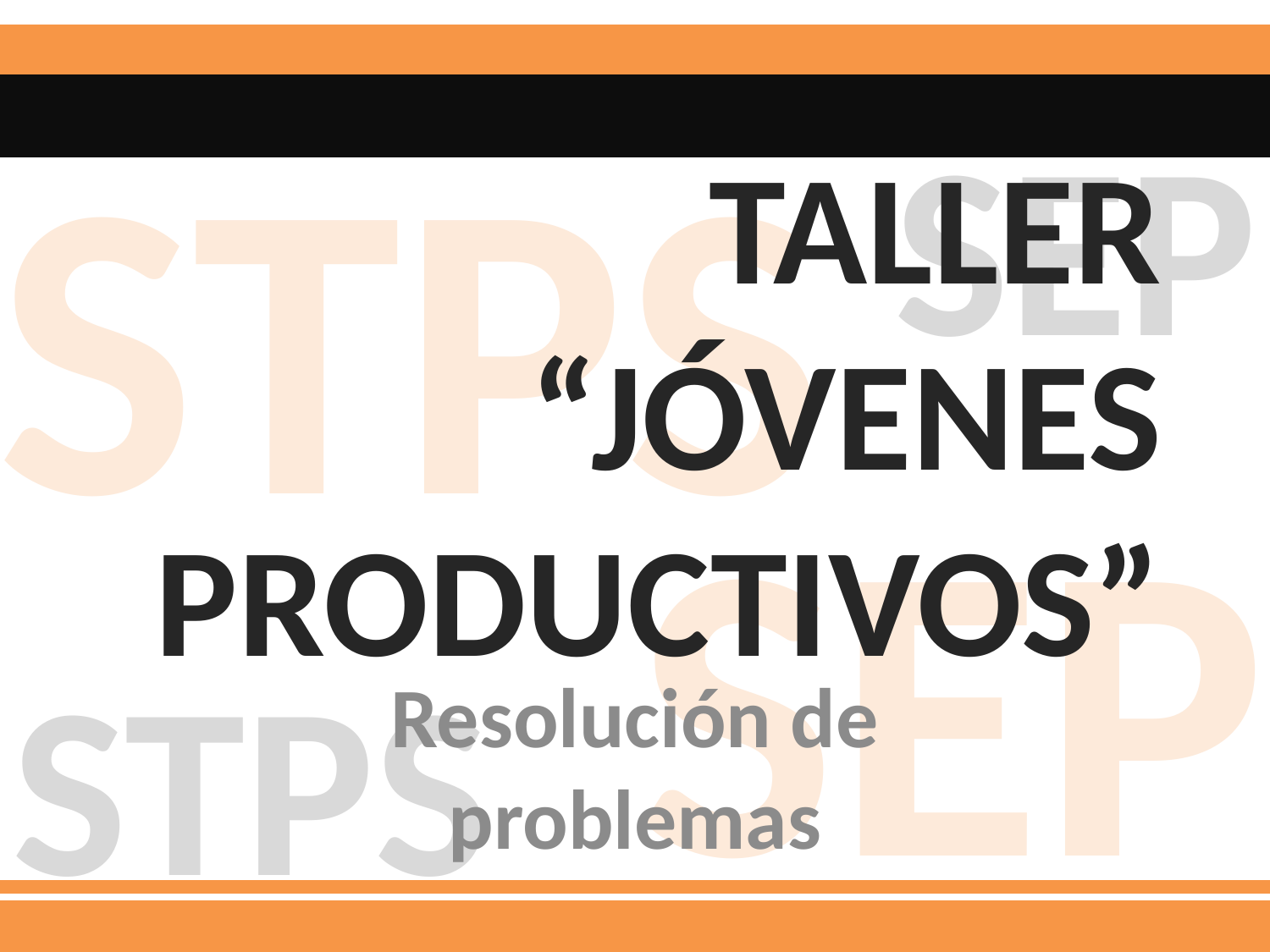

# TALLER “JÓVENES PRODUCTIVOS”
Resolución de problemas